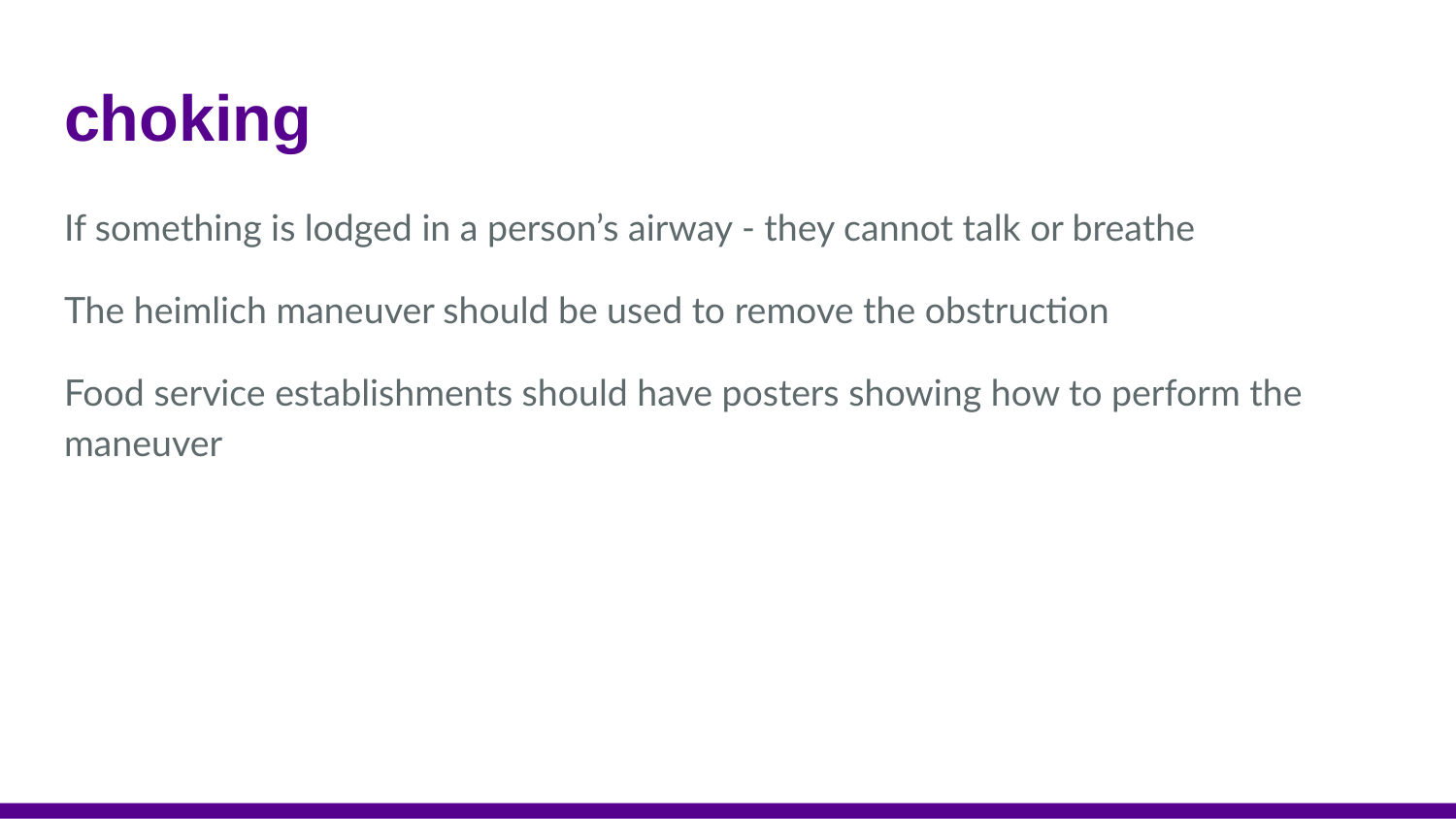

# choking
If something is lodged in a person’s airway - they cannot talk or breathe
The heimlich maneuver should be used to remove the obstruction
Food service establishments should have posters showing how to perform the maneuver